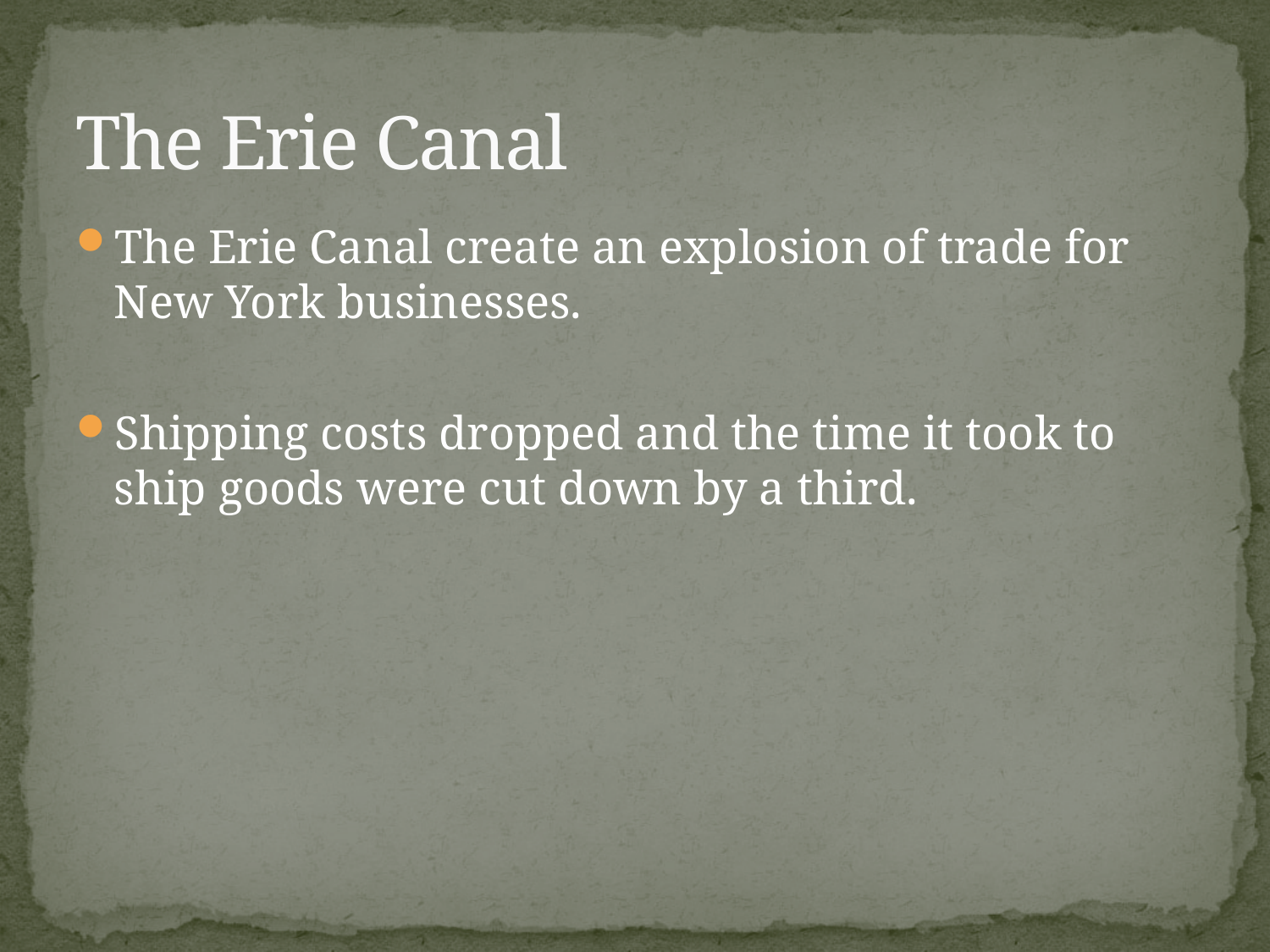

# The Erie Canal
The Erie Canal create an explosion of trade for New York businesses.

Shipping costs dropped and the time it took to ship goods were cut down by a third.